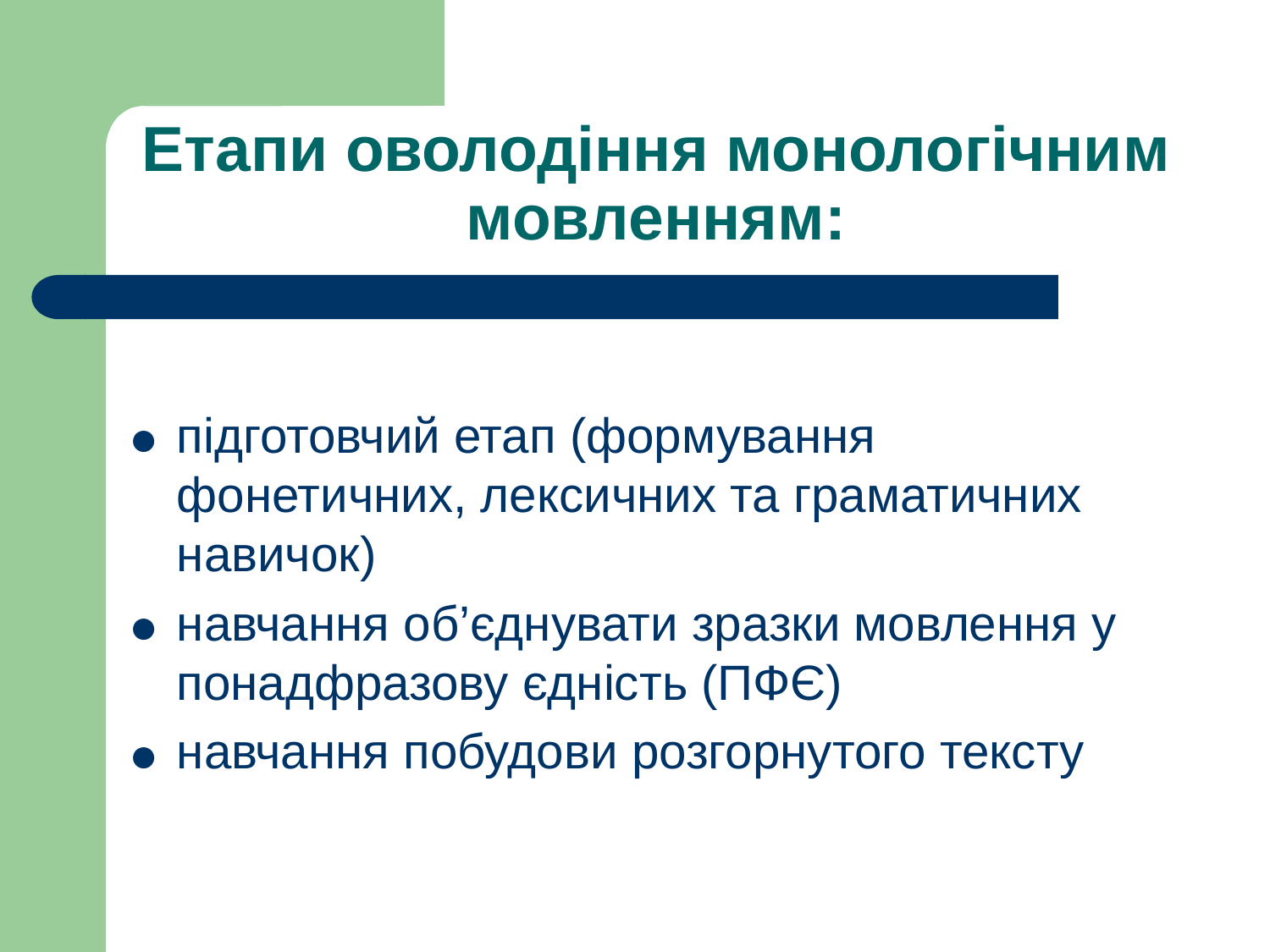

Етапи оволодіння монологічним мовленням:
підготовчий етап (формування фонетичних, лексичних та граматичних навичок)
навчання об’єднувати зразки мовлення у понадфразову єдність (ПФЄ)
навчання побудови розгорнутого тексту